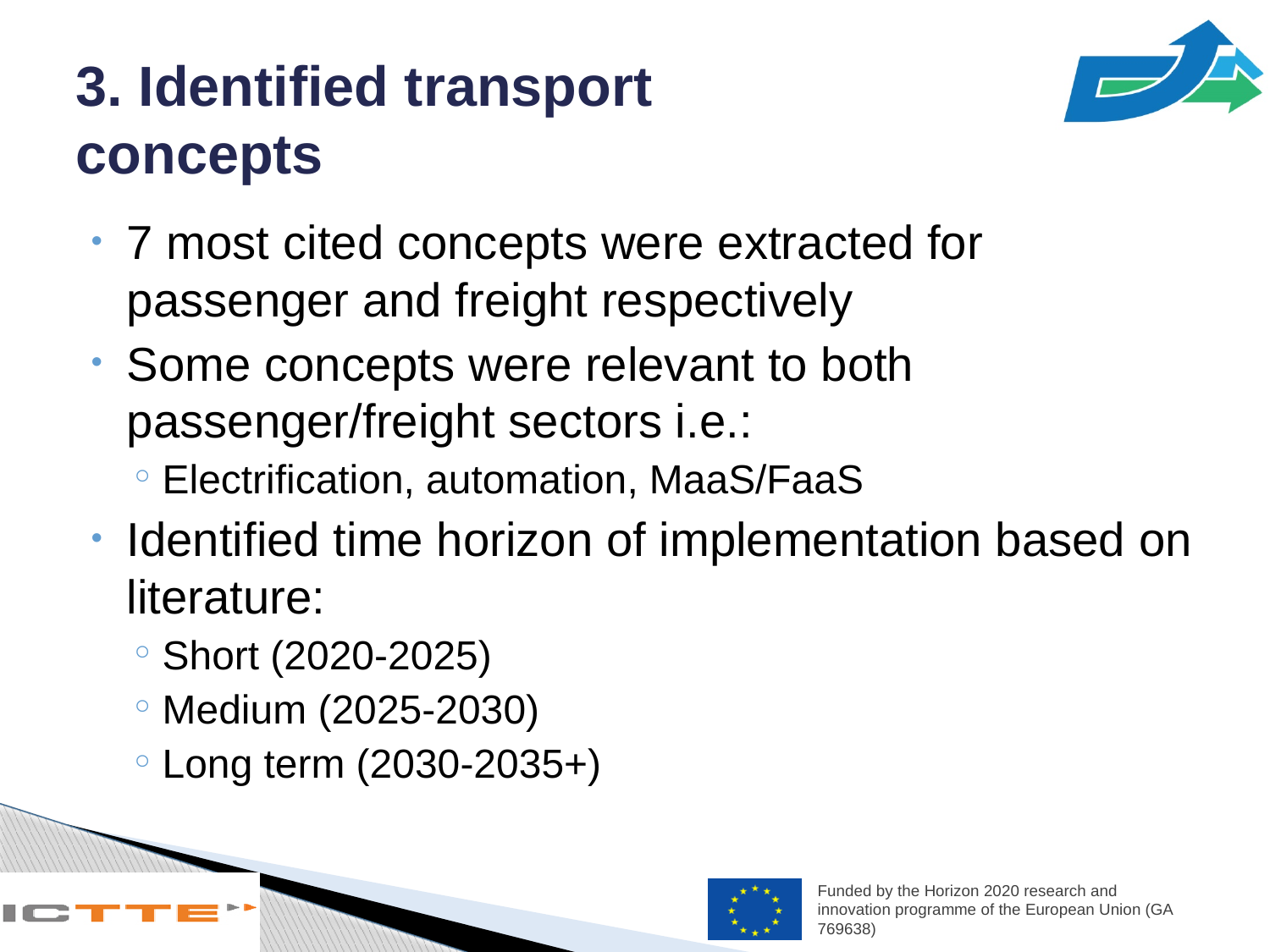

# 3. Identified transport concepts
7 most cited concepts were extracted for passenger and freight respectively
Some concepts were relevant to both passenger/freight sectors i.e.:
Electrification, automation, MaaS/FaaS
Identified time horizon of implementation based on literature:
Short (2020-2025)
Medium (2025-2030)
Long term (2030-2035+)